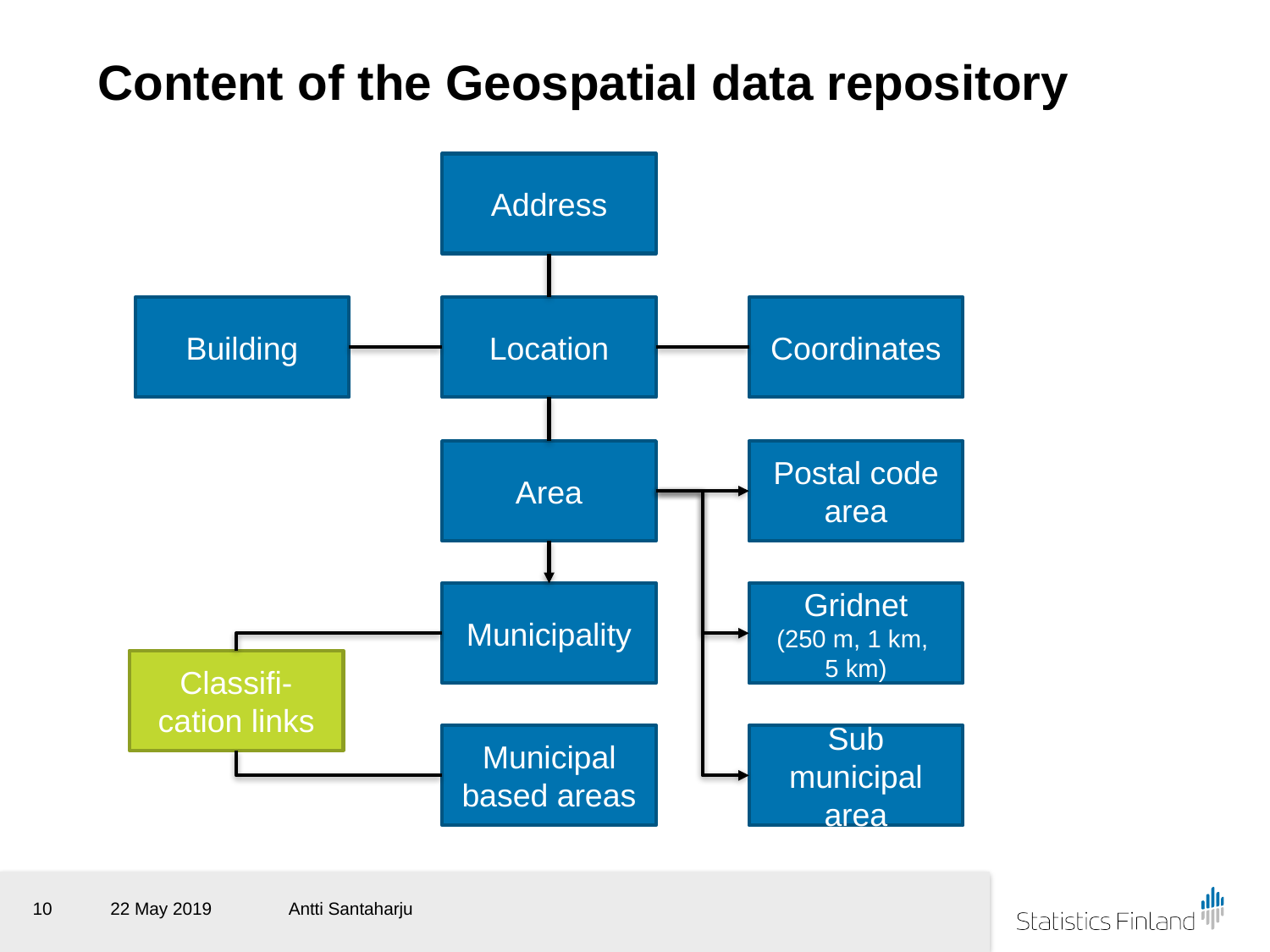

# Content of the Geospatial data repository
Address
Building
Location
Coordinates
Area
Postal code area
Municipality
Gridnet
(250 m, 1 km,
5 km)
Classifi-cation links
Municipal based areas
Sub municipal area
10
22 May 2019
Antti Santaharju